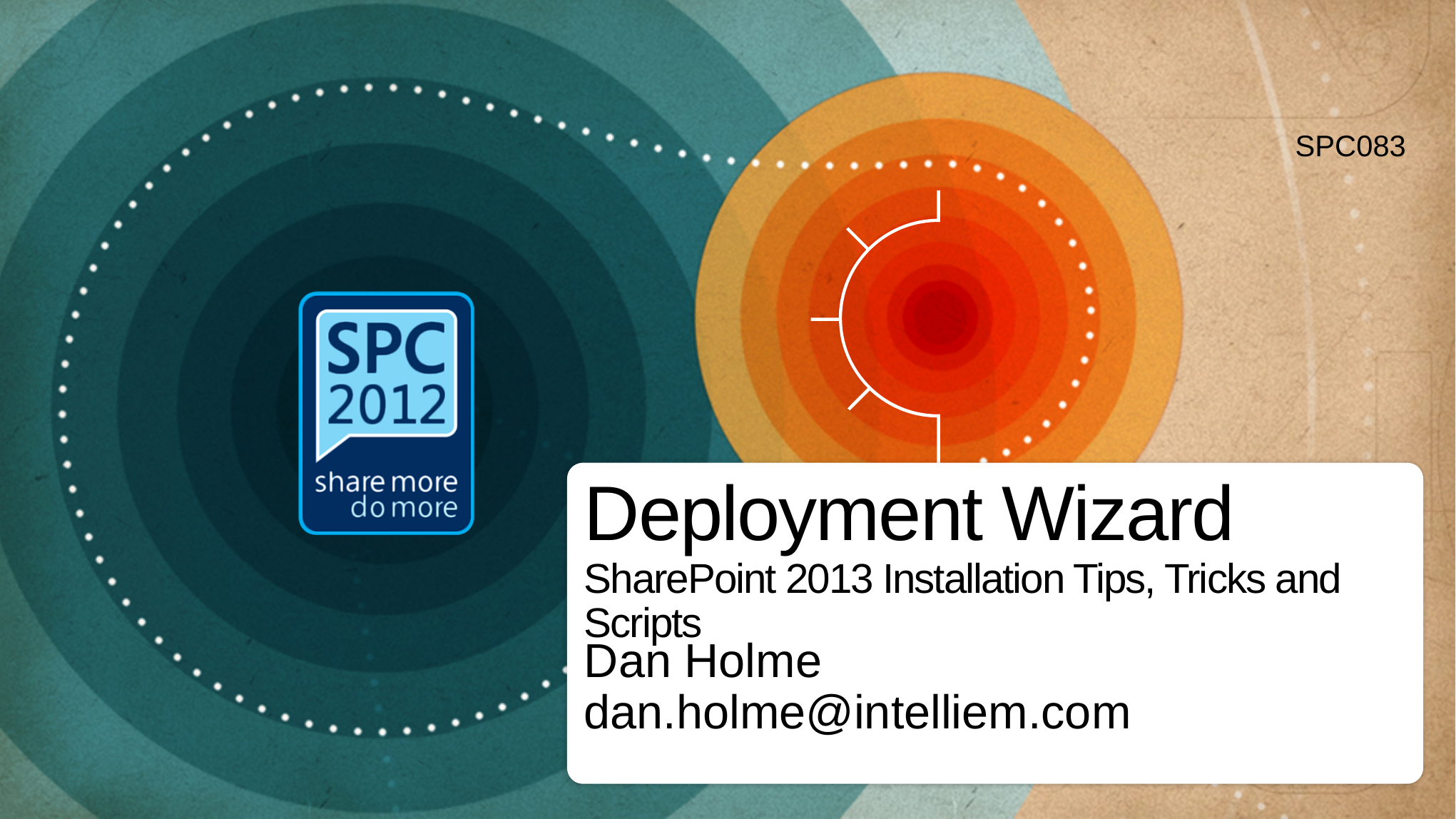

SPC083
# Deployment Wizard SharePoint 2013 Installation Tips, Tricks and Scripts
Dan Holme
dan.holme@intelliem.com